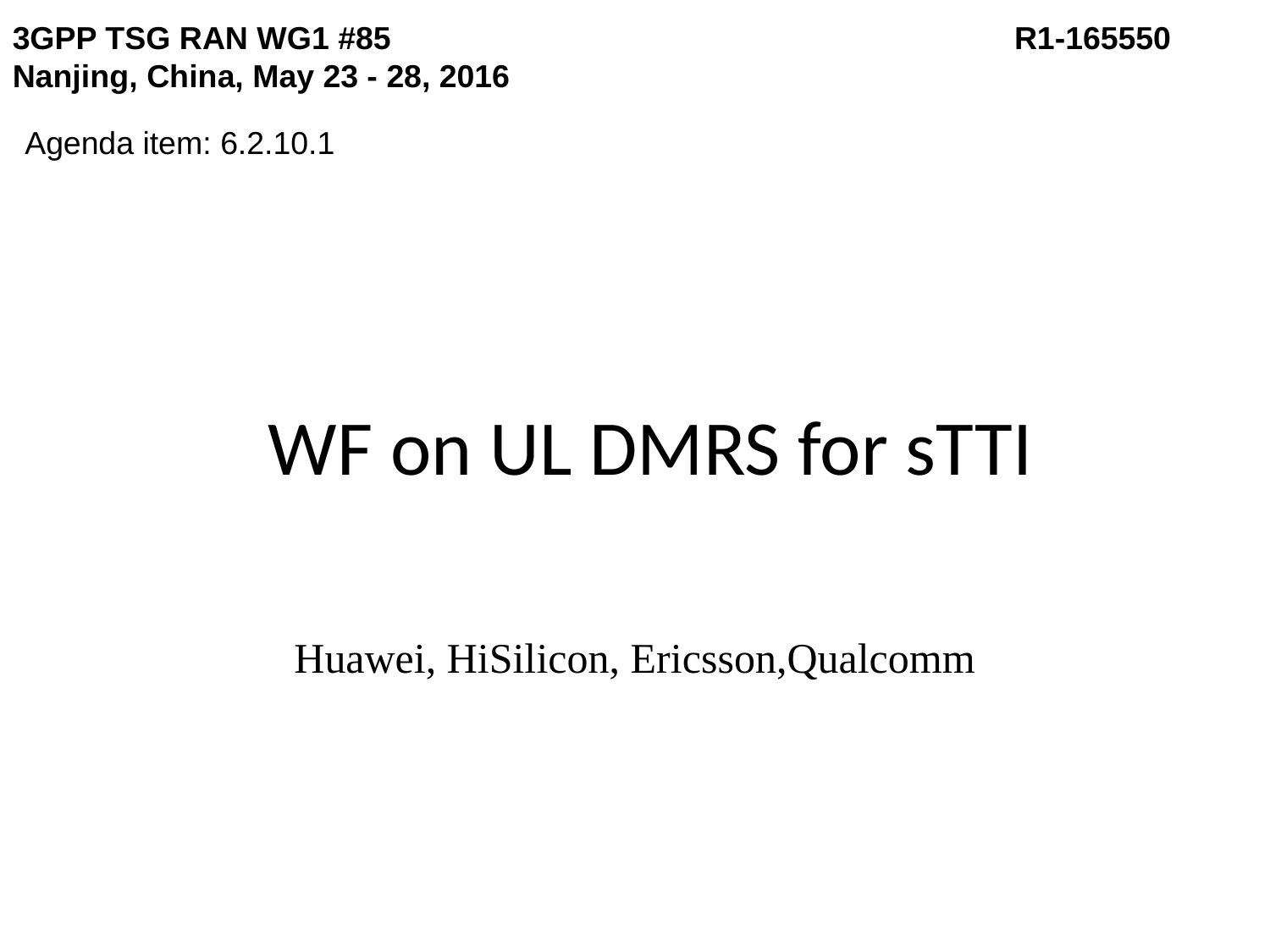

3GPP TSG RAN WG1 #85	             			                           R1-165550
Nanjing, China, May 23 - 28, 2016
Agenda item: 6.2.10.1
# WF on UL DMRS for sTTI
Huawei, HiSilicon, Ericsson,Qualcomm